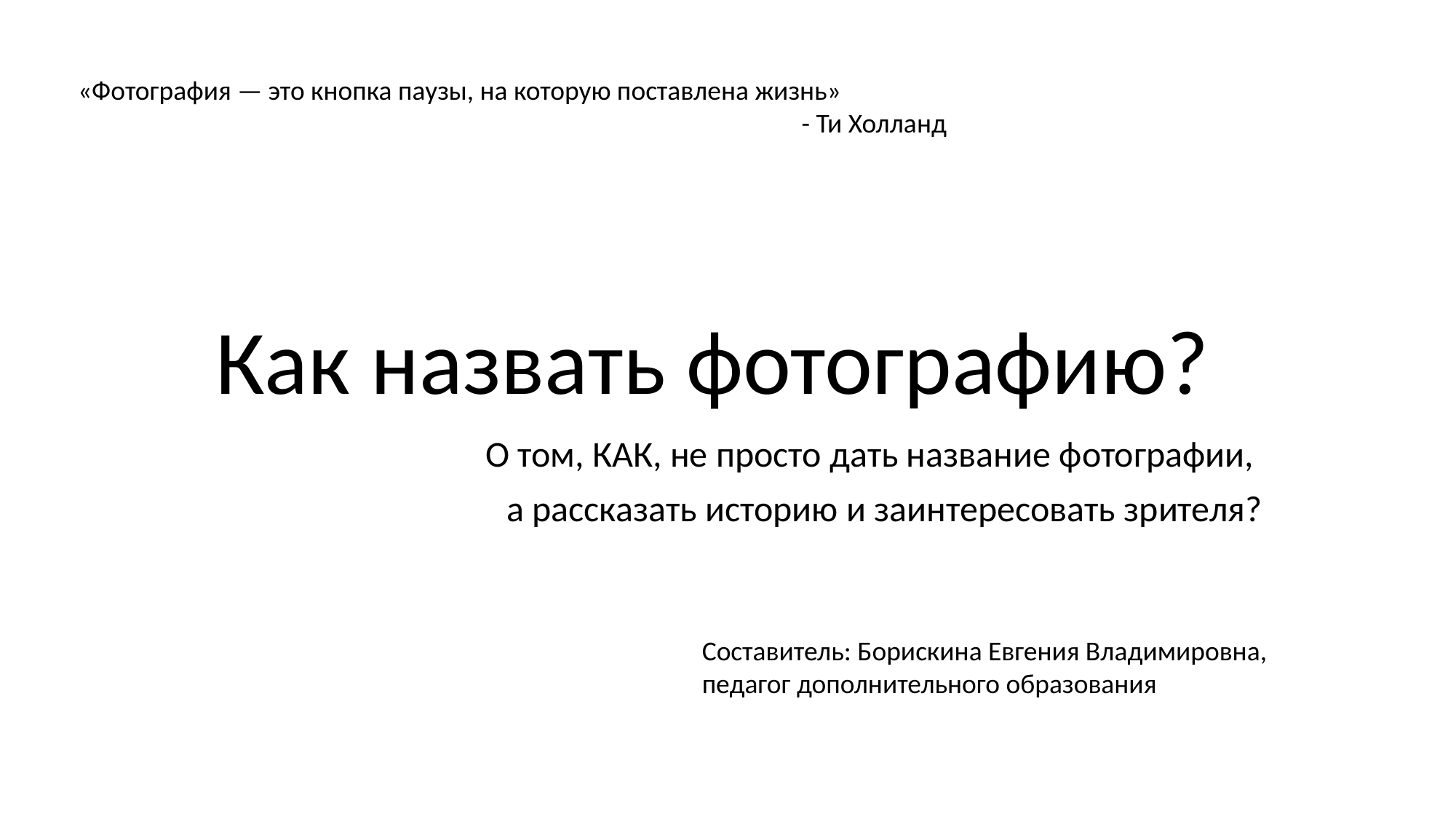

«Фотография — это кнопка паузы, на которую поставлена жизнь»
                                                                                                                     - Ти Холланд
# Как назвать фотографию?
О том, КАК, не просто дать название фотографии,
а рассказать историю и заинтересовать зрителя?
Составитель: Борискина Евгения Владимировна,
педагог дополнительного образования